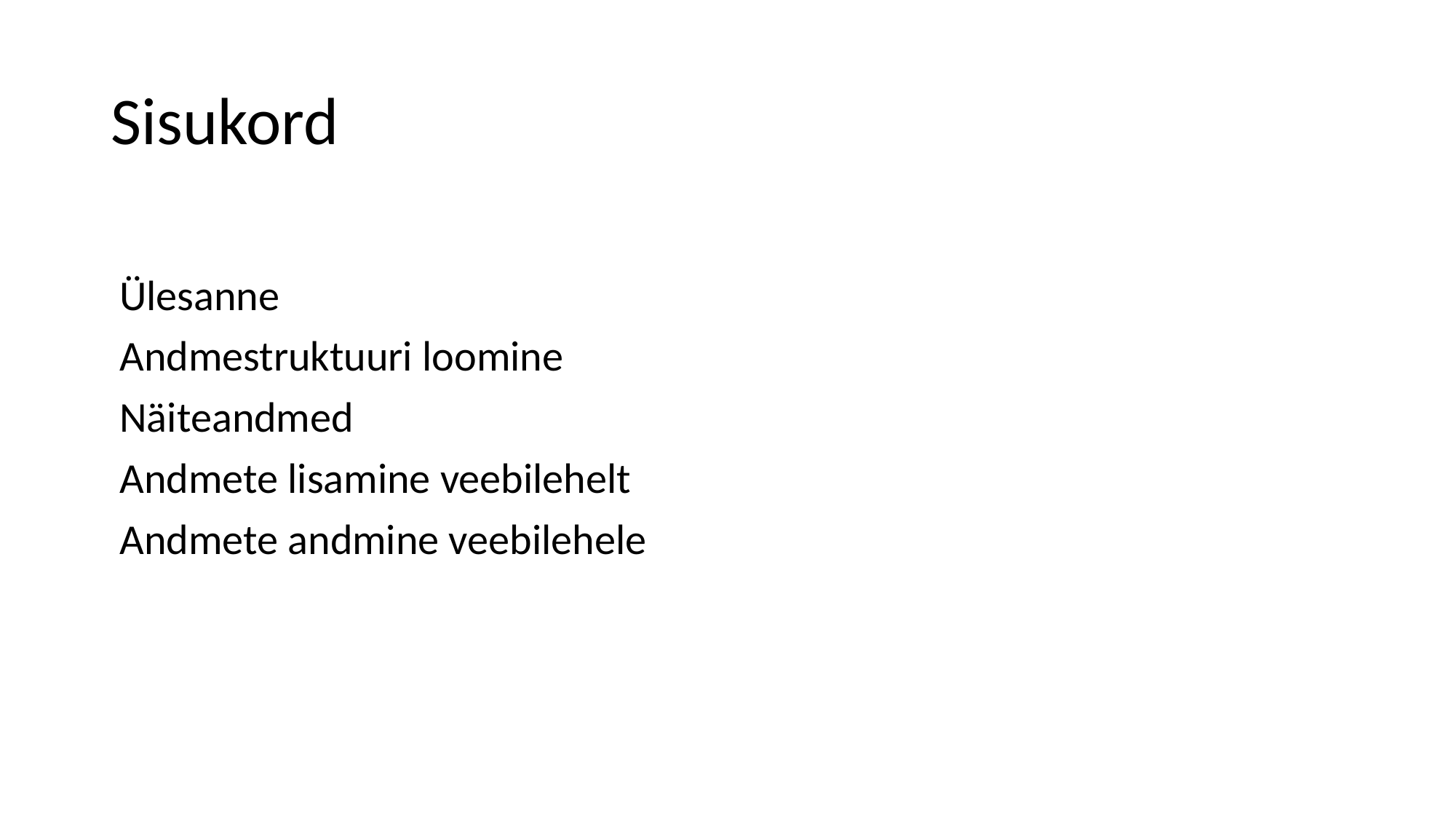

# Sisukord

Ülesanne
Andmestruktuuri loomine
Näiteandmed
Andmete lisamine veebilehelt
Andmete andmine veebilehele